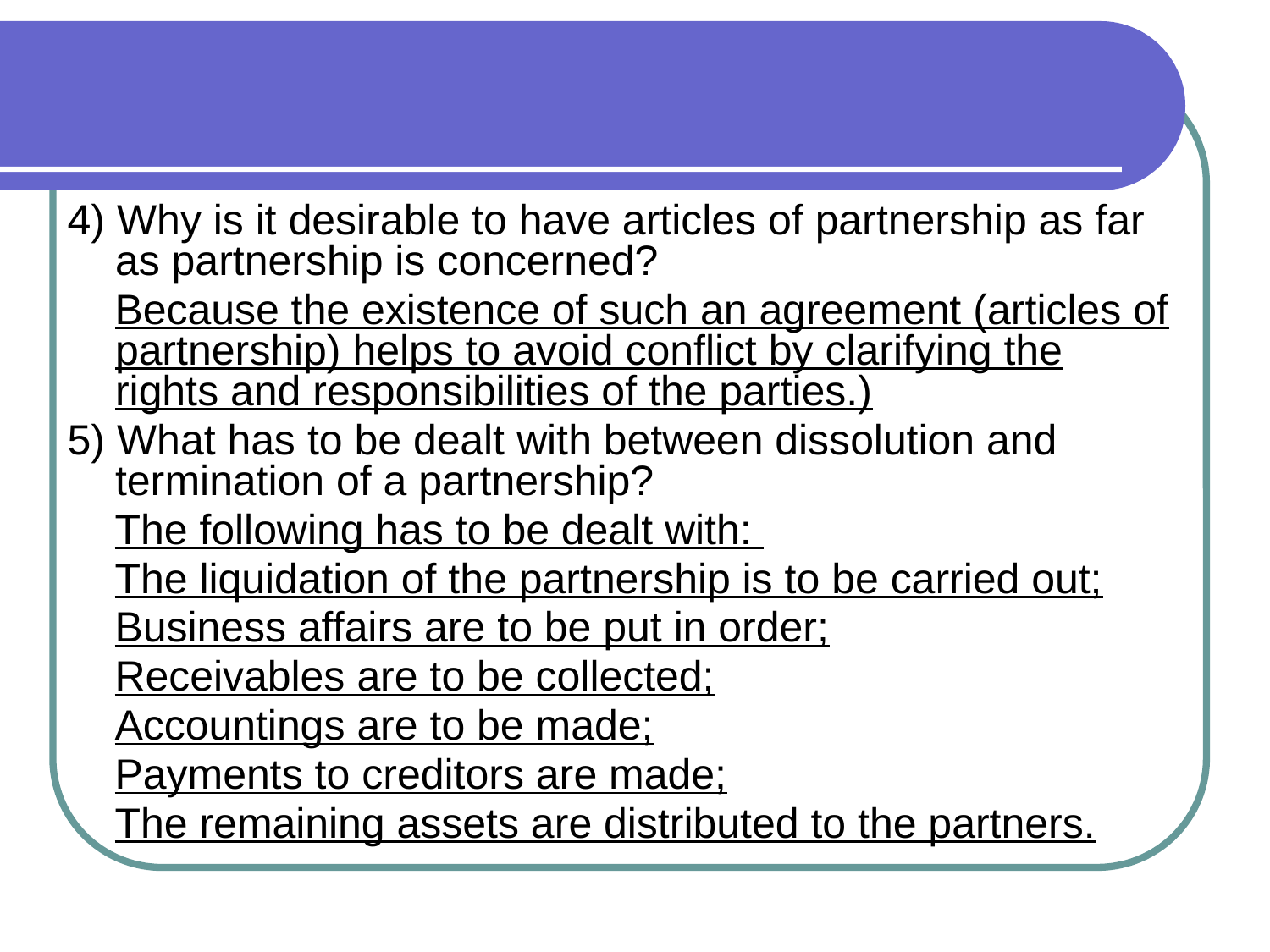

4) Why is it desirable to have articles of partnership as far as partnership is concerned?
    Because the existence of such an agreement (articles of partnership) helps to avoid conflict by clarifying the rights and responsibilities of the parties.)
5) What has to be dealt with between dissolution and termination of a partnership?
    The following has to be dealt with:
    The liquidation of the partnership is to be carried out;
    Business affairs are to be put in order;
    Receivables are to be collected;
    Accountings are to be made;
    Payments to creditors are made;
    The remaining assets are distributed to the partners.